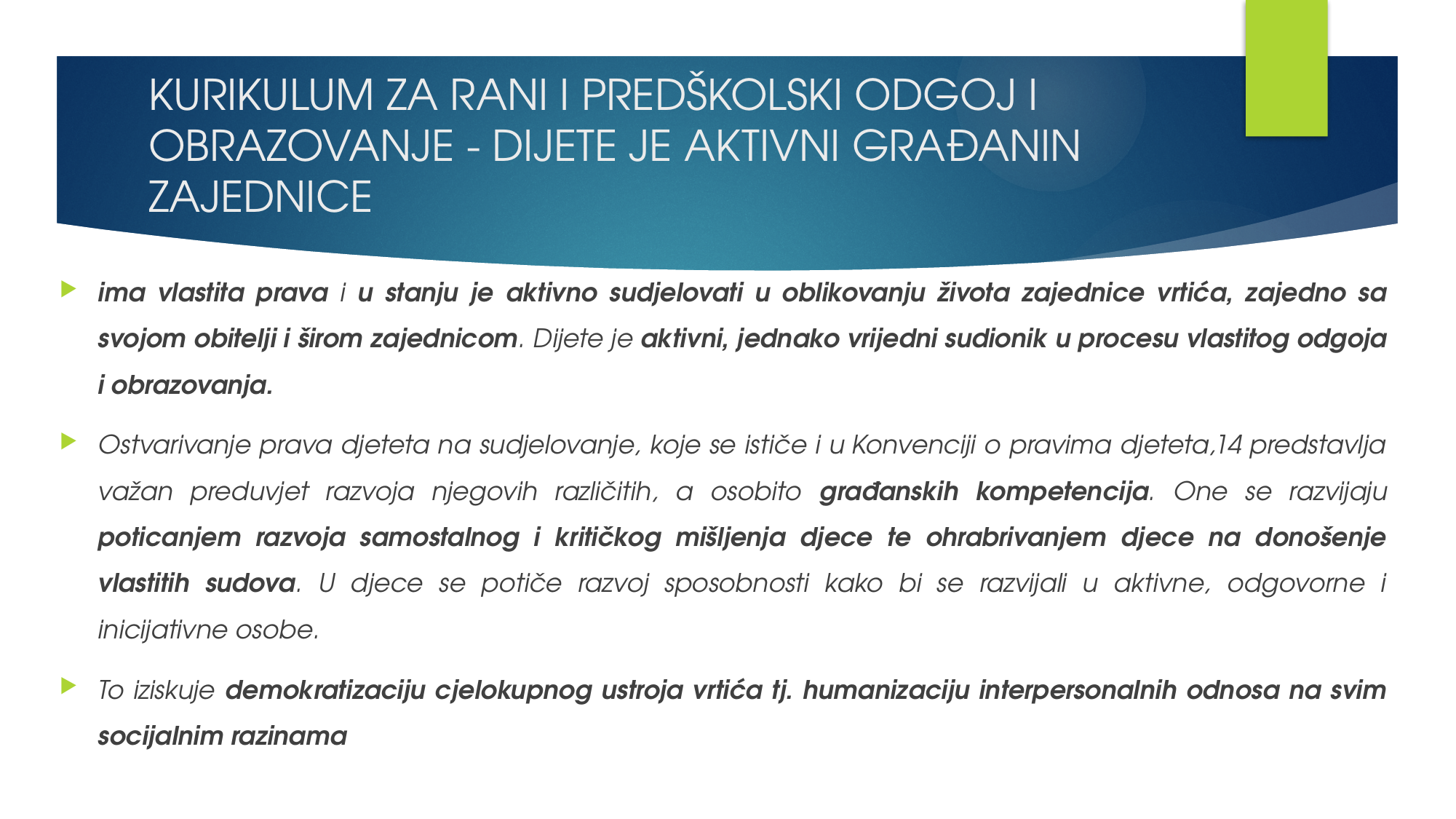

# KURIKULUM ZA RANI I PREDŠKOLSKI ODGOJ I OBRAZOVANJE - DIJETE JE AKTIVNI GRAĐANIN ZAJEDNICE
ima vlastita prava i u stanju je aktivno sudjelovati u oblikovanju života zajednice vrtića, zajedno sa svojom obitelji i širom zajednicom. Dijete je aktivni, jednako vrijedni sudionik u procesu vlastitog odgoja i obrazovanja.
Ostvarivanje prava djeteta na sudjelovanje, koje se ističe i u Konvenciji o pravima djeteta,14 predstavlja važan preduvjet razvoja njegovih različitih, a osobito građanskih kompetencija. One se razvijaju poticanjem razvoja samostalnog i kritičkog mišljenja djece te ohrabrivanjem djece na donošenje vlastitih sudova. U djece se potiče razvoj sposobnosti kako bi se razvijali u aktivne, odgovorne i inicijativne osobe.
To iziskuje demokratizaciju cjelokupnog ustroja vrtića tj. humanizaciju interpersonalnih odnosa na svim socijalnim razinama